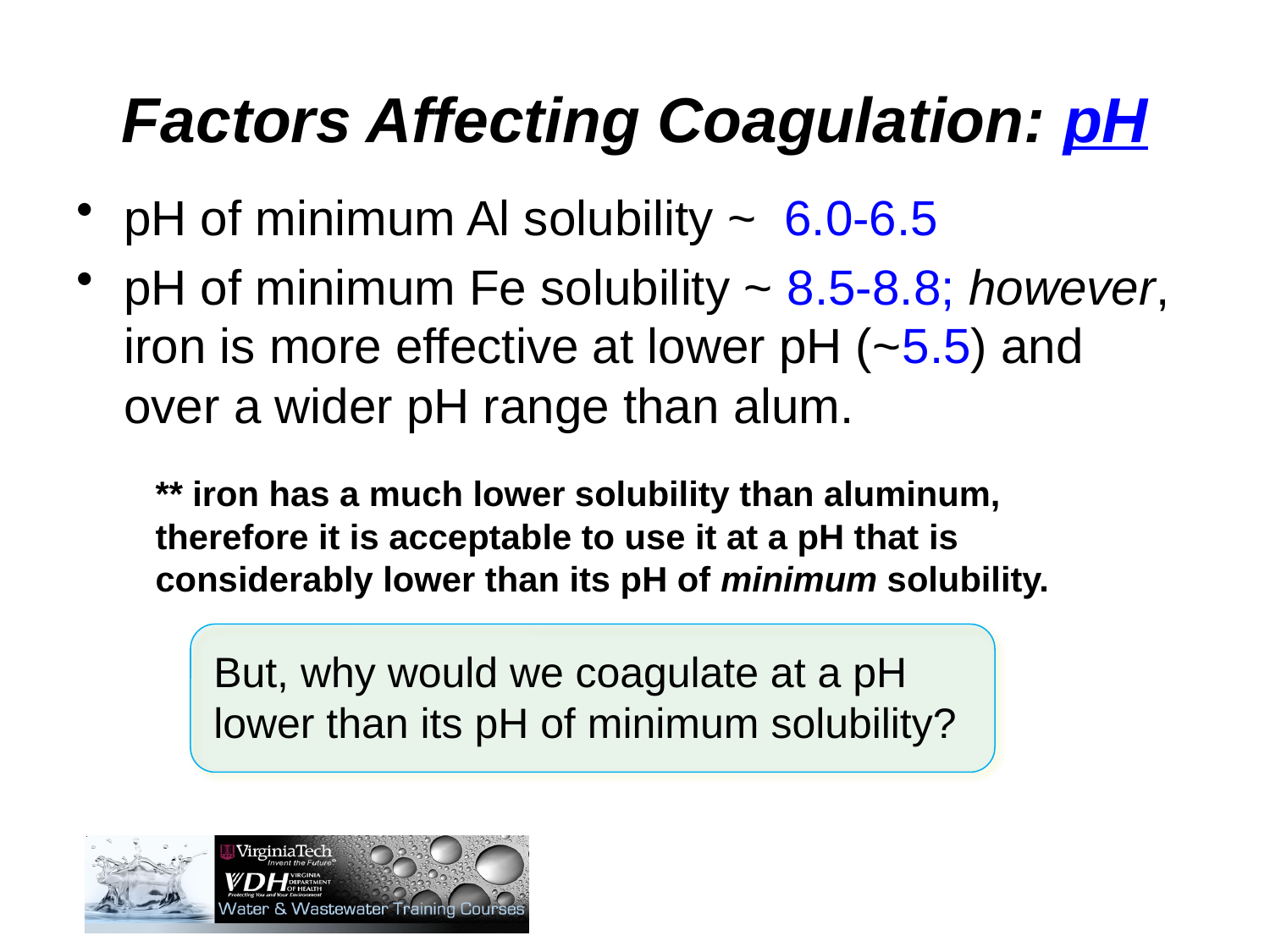

# Factors Affecting Coagulation: pH
pH of minimum Al solubility ~  6.0-6.5
pH of minimum Fe solubility ~ 8.5-8.8; however, iron is more effective at lower pH (~5.5) and over a wider pH range than alum.
** iron has a much lower solubility than aluminum, therefore it is acceptable to use it at a pH that is considerably lower than its pH of minimum solubility.

But, why would we coagulate at a pH lower than its pH of minimum solubility?